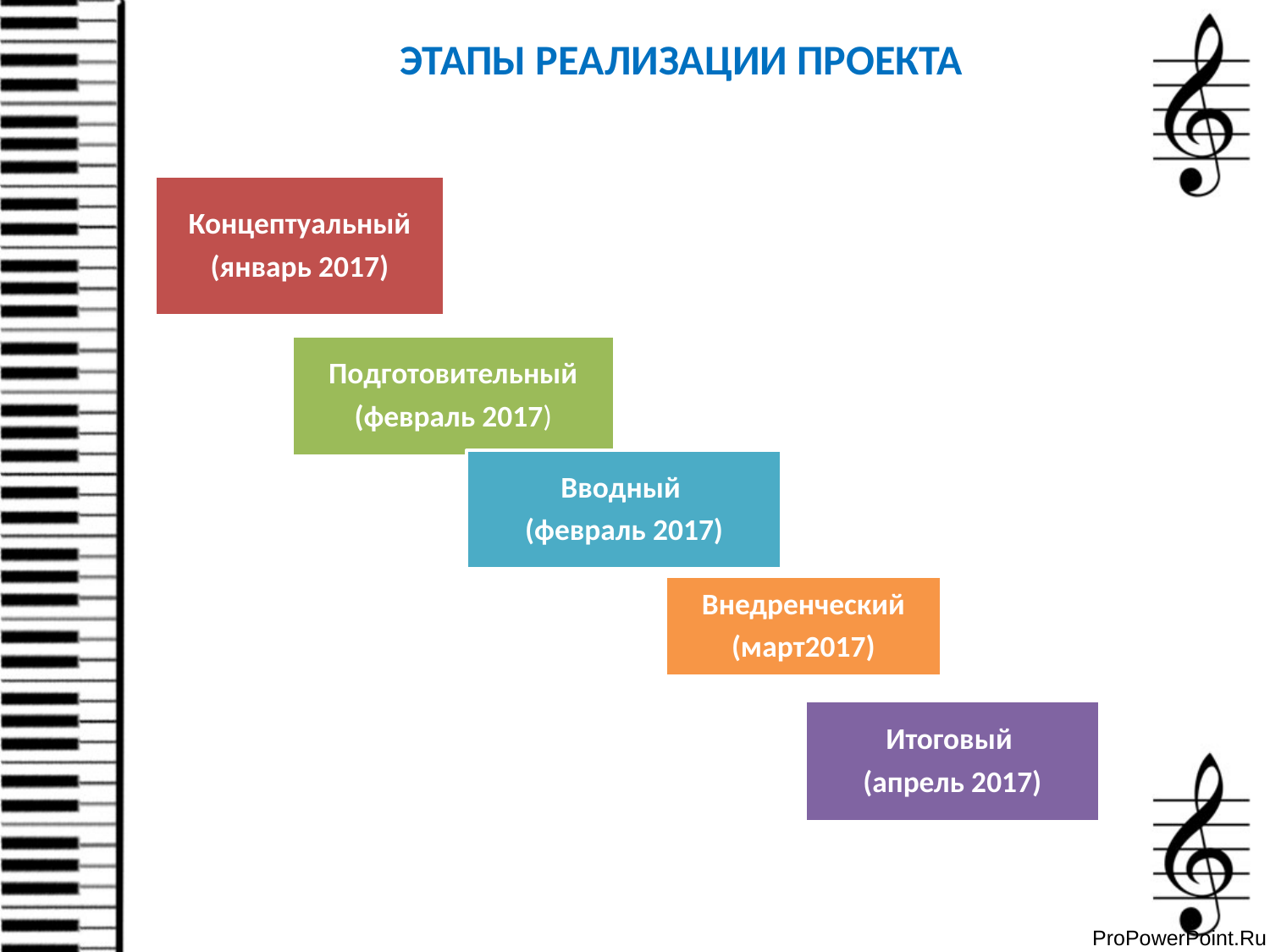

ЭТАПЫ РЕАЛИЗАЦИИ ПРОЕКТА
Концептуальный
(январь 2017)
Подготовительный
(февраль 2017)
Итоговый
(апрель 2017)
Вводный
(февраль 2017)
Внедренческий
(март2017)